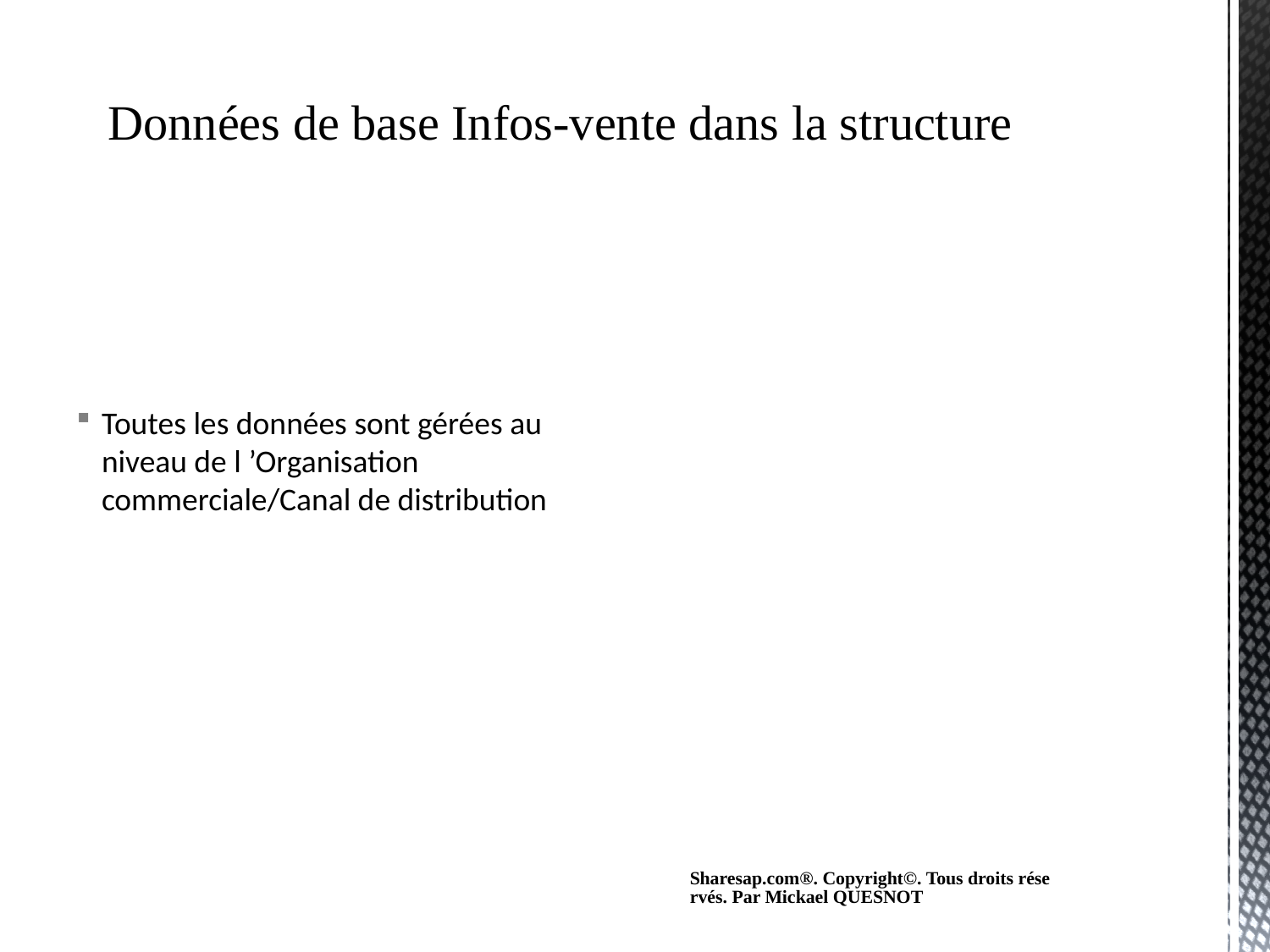

Toutes les données sont gérées au niveau de l ’Organisation commerciale/Canal de distribution
# Données de base Infos-vente dans la structure
Sharesap.com®. Copyright©. Tous droits réservés. Par Mickael QUESNOT